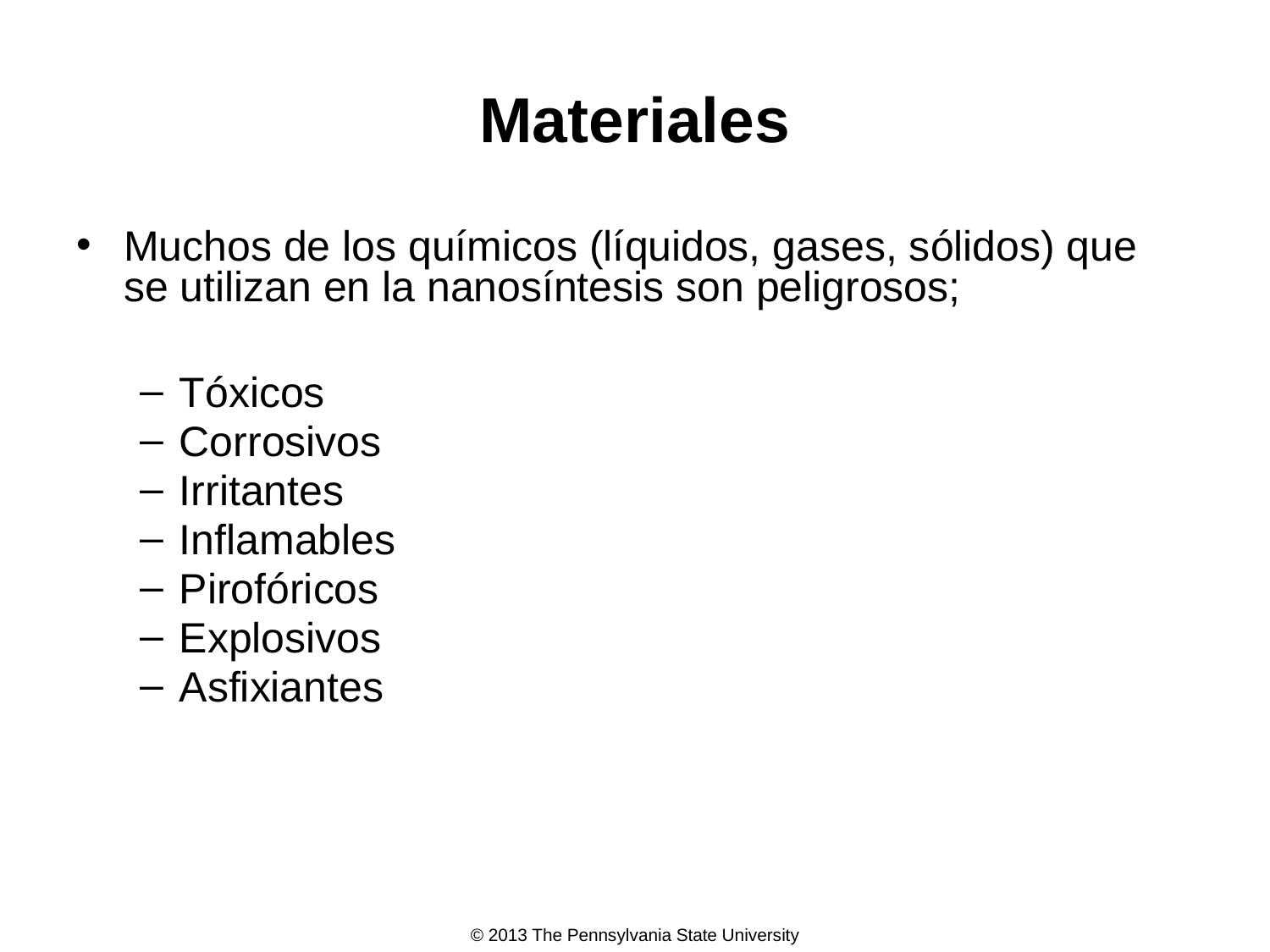

# Materiales
Muchos de los químicos (líquidos, gases, sólidos) que se utilizan en la nanosíntesis son peligrosos;

Tóxicos
Corrosivos
Irritantes
Inflamables
Pirofóricos
Explosivos
Asfixiantes